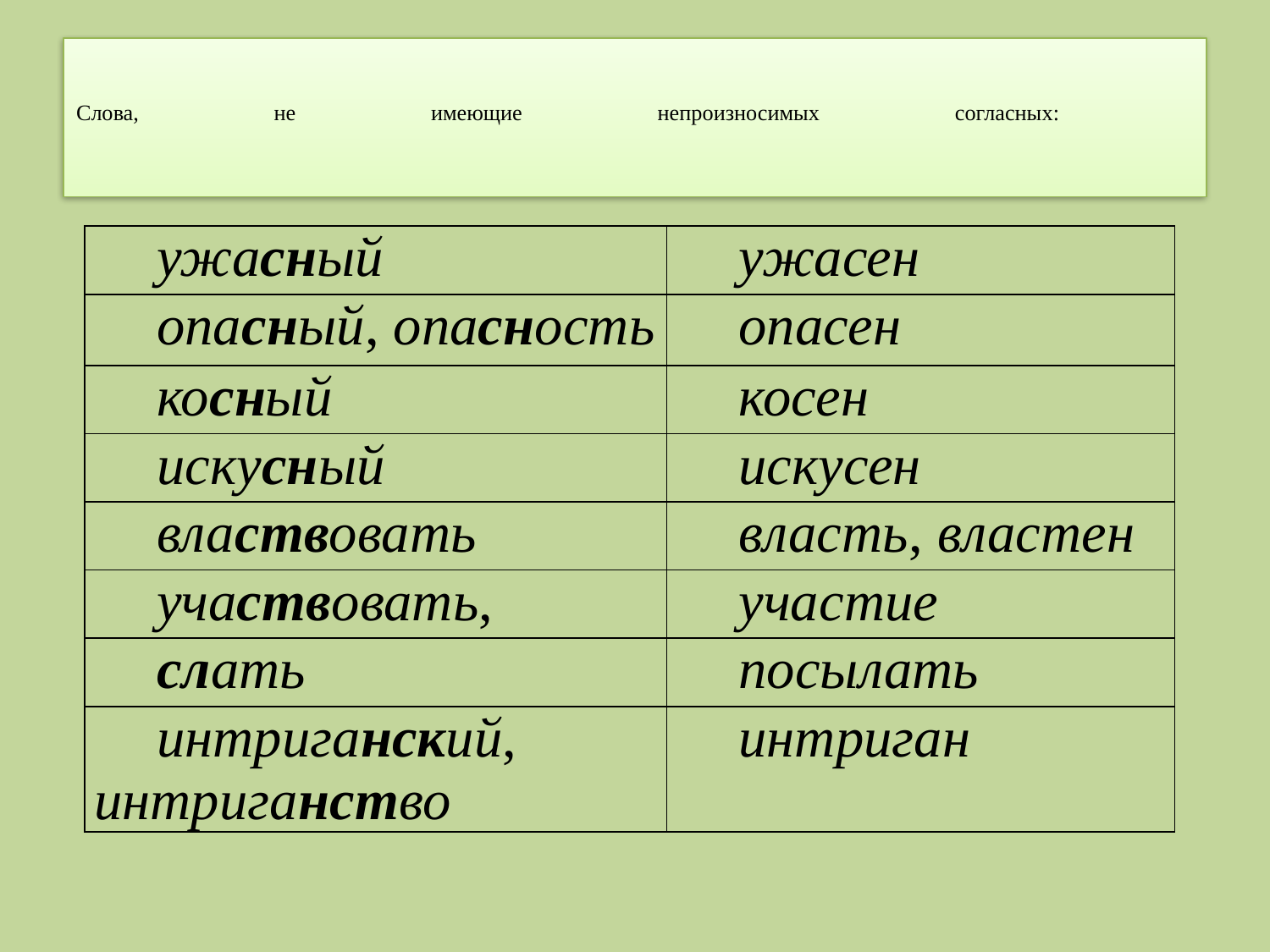

# Слова, не имеющие непроизносимых согласных:
| ужасный | ужасен |
| --- | --- |
| опасный, опасность | опасен |
| косный | косен |
| искусный | искусен |
| властвовать | власть, властен |
| участвовать, | участие |
| слать | посылать |
| интриганский, интриганство | интриган |